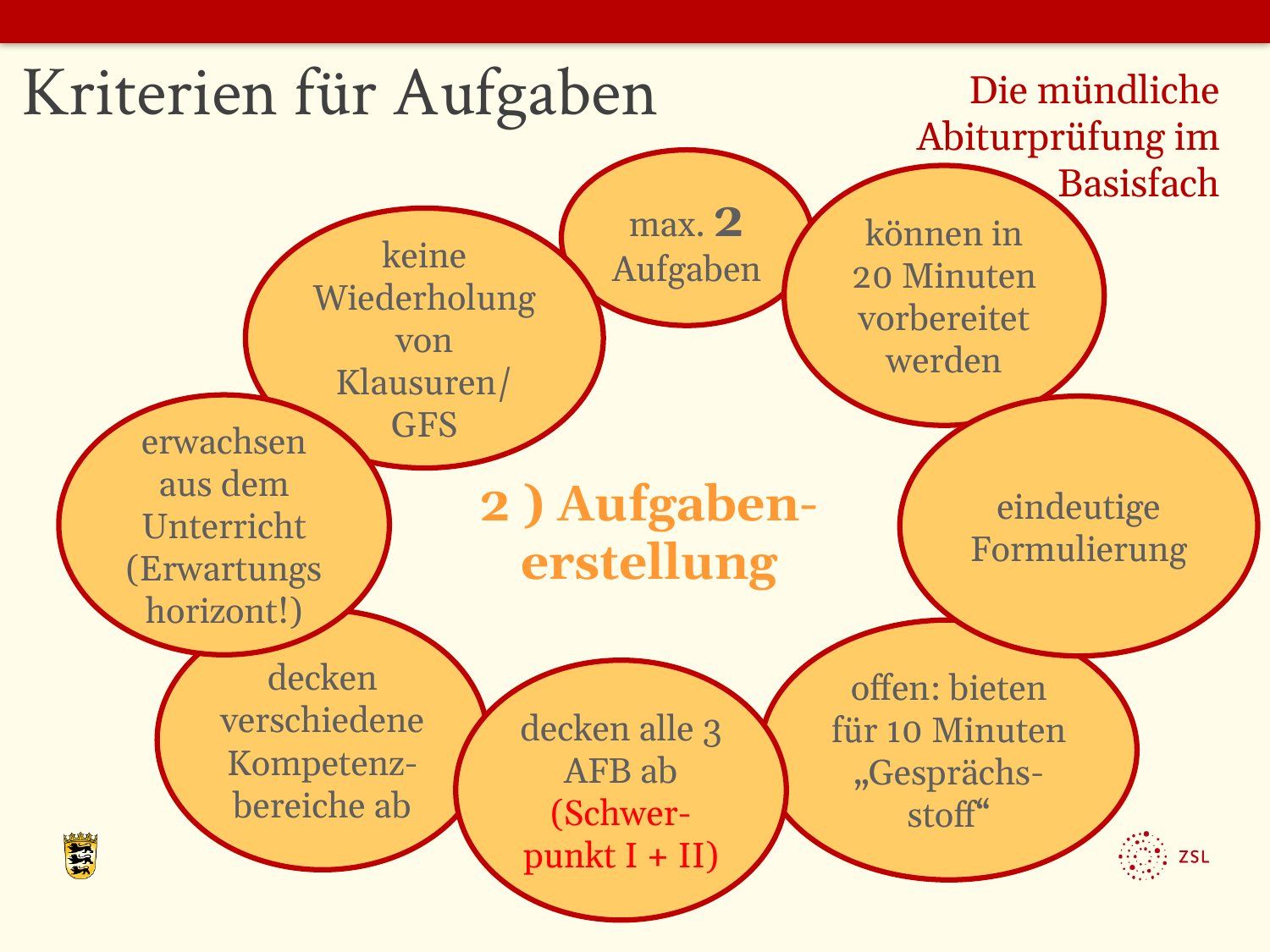

# Kriterien für Aufgaben
Die mündliche Abiturprüfung im Basisfach
max. 2 Aufgaben
können in 20 Minuten vorbereitet werden
keine Wiederholung von Klausuren/ GFS
erwachsen aus dem Unterricht (Erwartungshorizont!)
eindeutige Formulierung
2 ) Aufgaben-erstellung

decken verschiedene Kompetenz-bereiche ab
offen: bieten für 10 Minuten „Gesprächs-stoff“
decken alle 3 AFB ab (Schwer-punkt I + II)